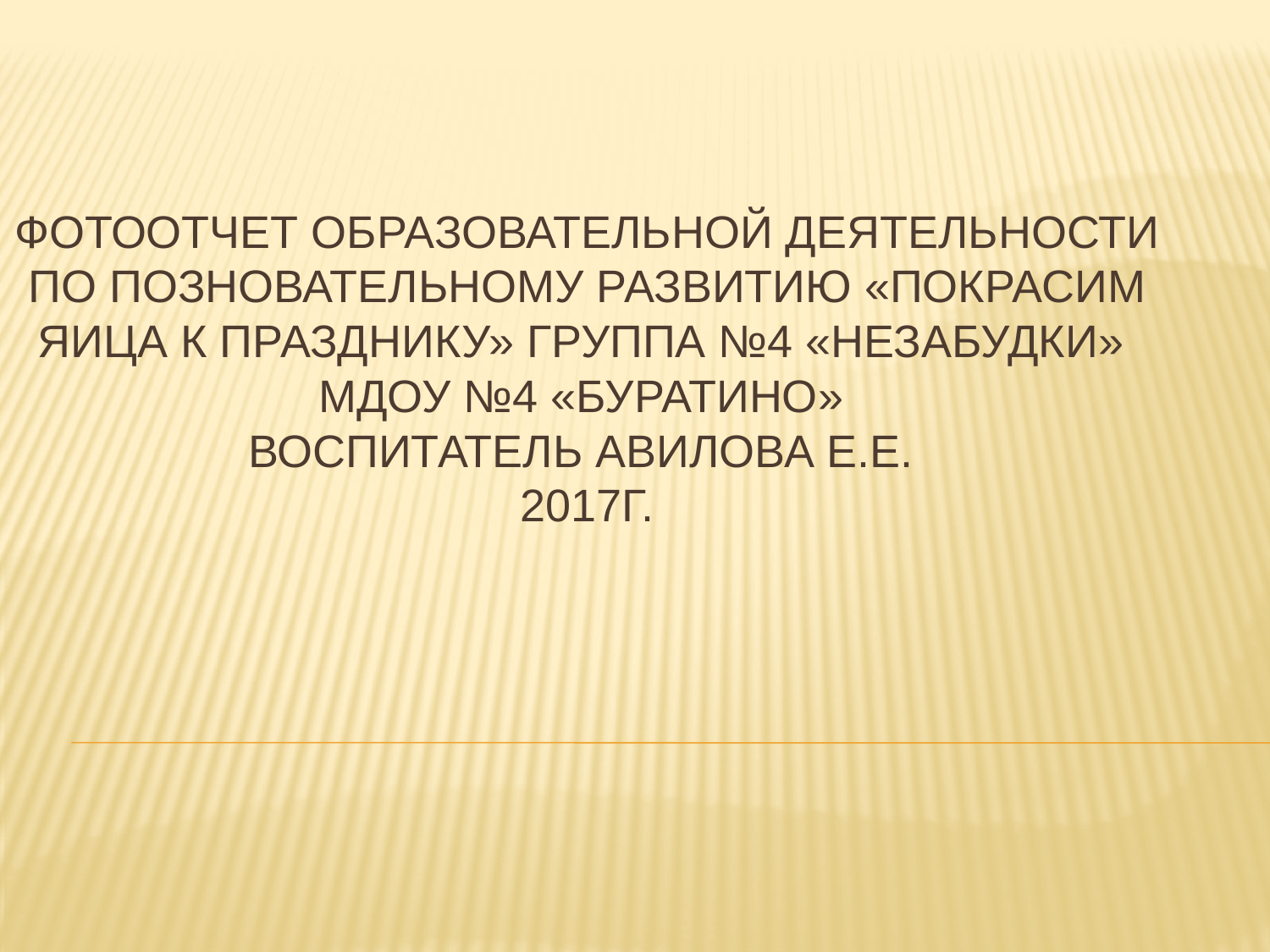

# Фотоотчет образовательной деятельности по позновательному развитию «Покрасим яица к празднику» группа №4 «Незабудки» мдоу №4 «Буратино» воспитатель Авилова Е.е. 2017г.